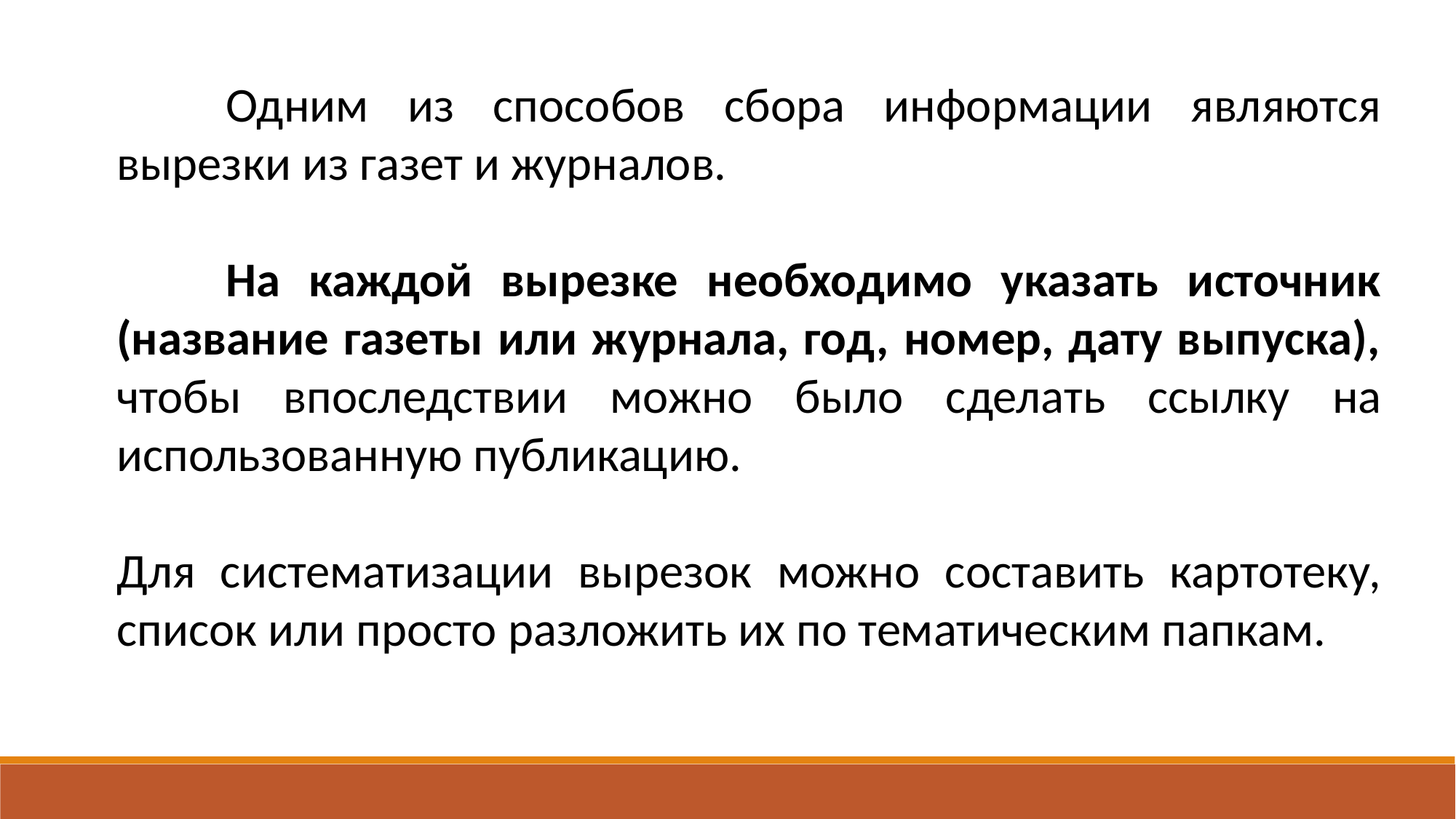

Одним из способов сбора информации являются вырезки из газет и журналов.

	На каждой вырезке необходимо указать источник (название газеты или журнала, год, номер, дату выпуска), чтобы впоследствии можно было сделать ссылку на использованную публикацию.

Для систематизации вырезок можно составить картотеку, список или просто разложить их по тематическим папкам.